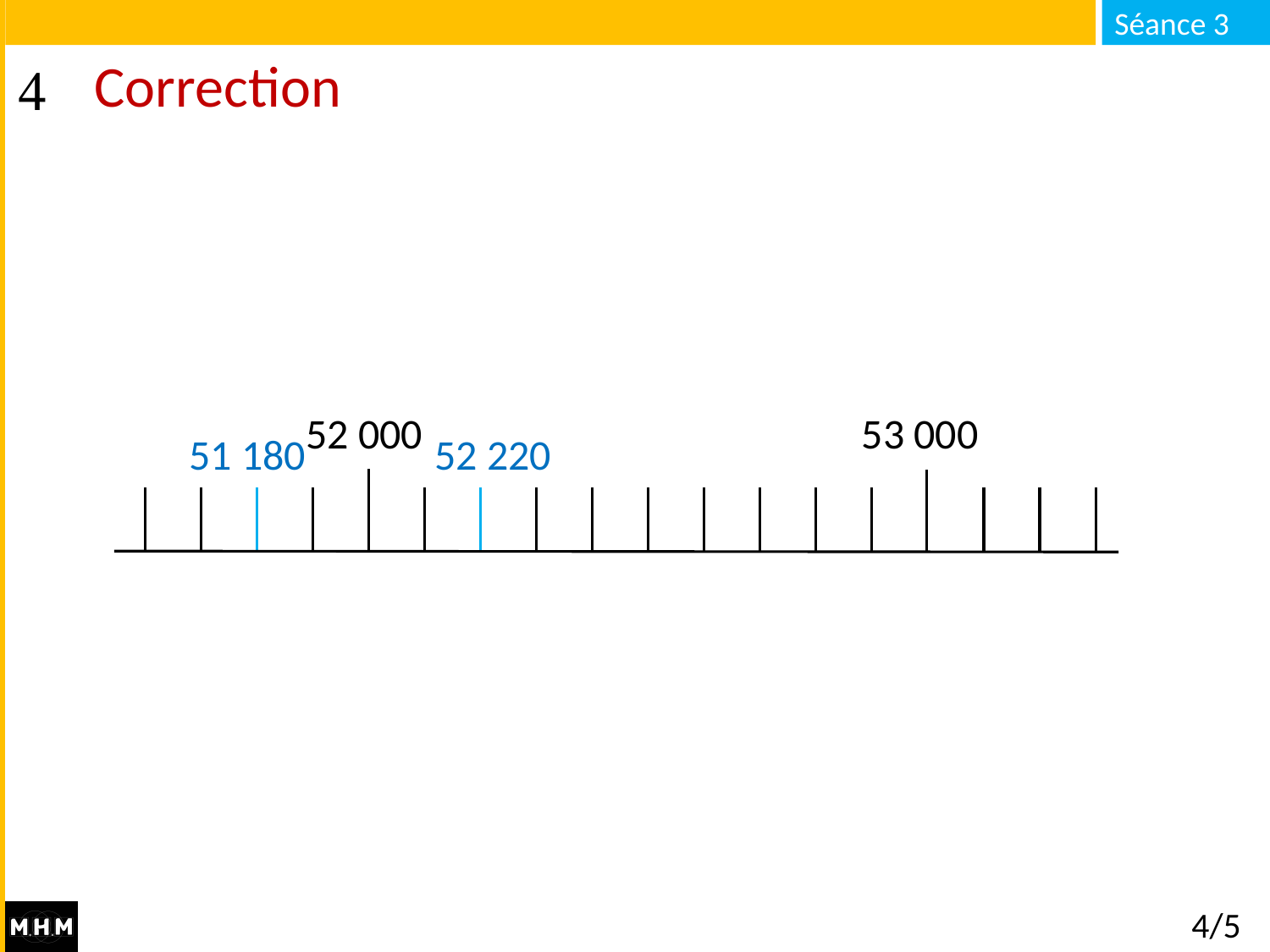

# Correction
52 000
53 000
52 220
51 180
4/5